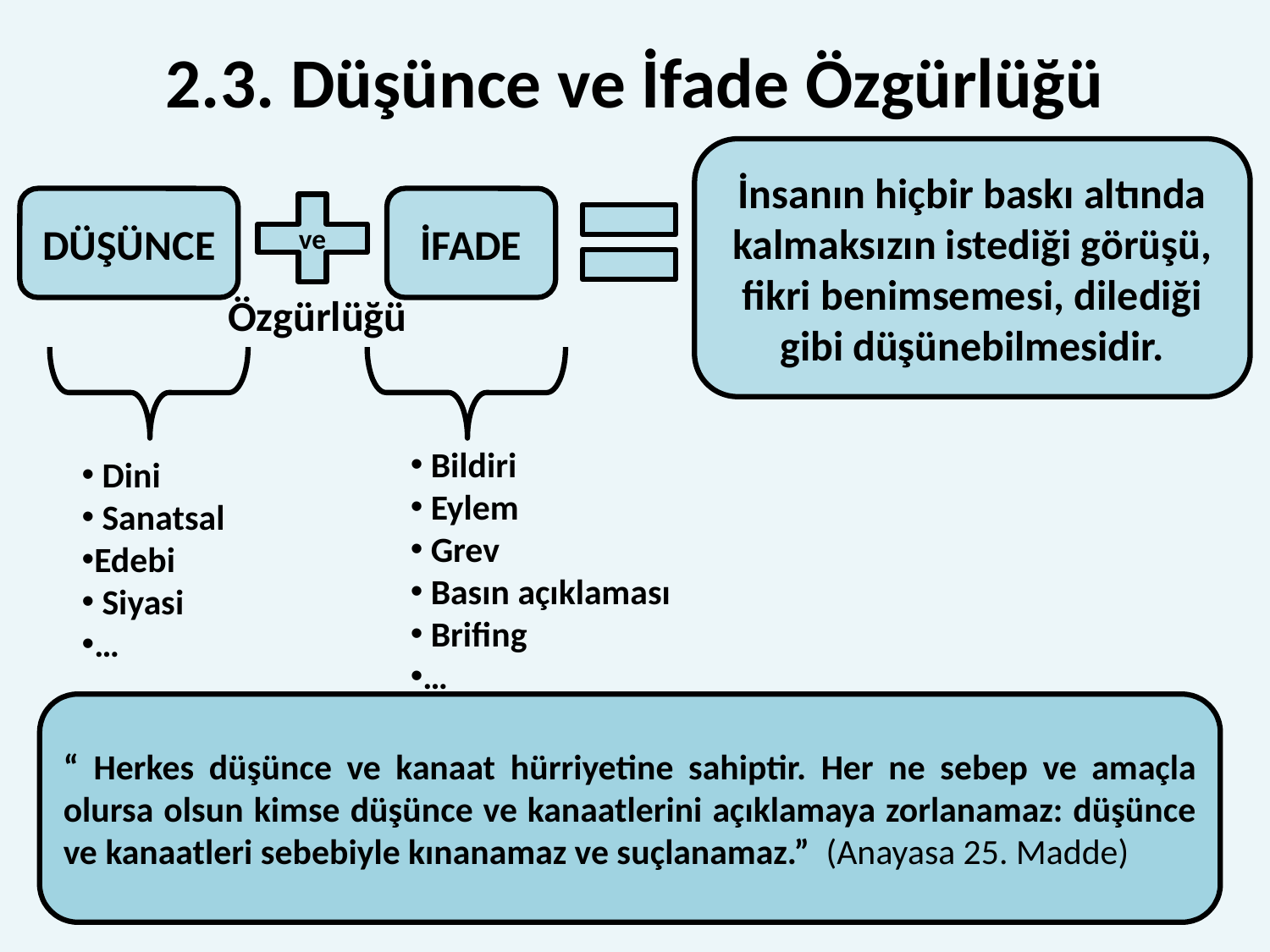

# 2.3. Düşünce ve İfade Özgürlüğü
İnsanın hiçbir baskı altında kalmaksızın istediği görüşü, fikri benimsemesi, dilediği gibi düşünebilmesidir.
ve

DÜŞÜNCE
İFADE
Özgürlüğü

 Bildiri
 Eylem
 Grev
 Basın açıklaması
 Brifing
…
 Dini
 Sanatsal
Edebi
 Siyasi
…
“ Herkes düşünce ve kanaat hürriyetine sahiptir. Her ne sebep ve amaçla olursa olsun kimse düşünce ve kanaatlerini açıklamaya zorlanamaz: düşünce ve kanaatleri sebebiyle kınanamaz ve suçlanamaz.”  (Anayasa 25. Madde)